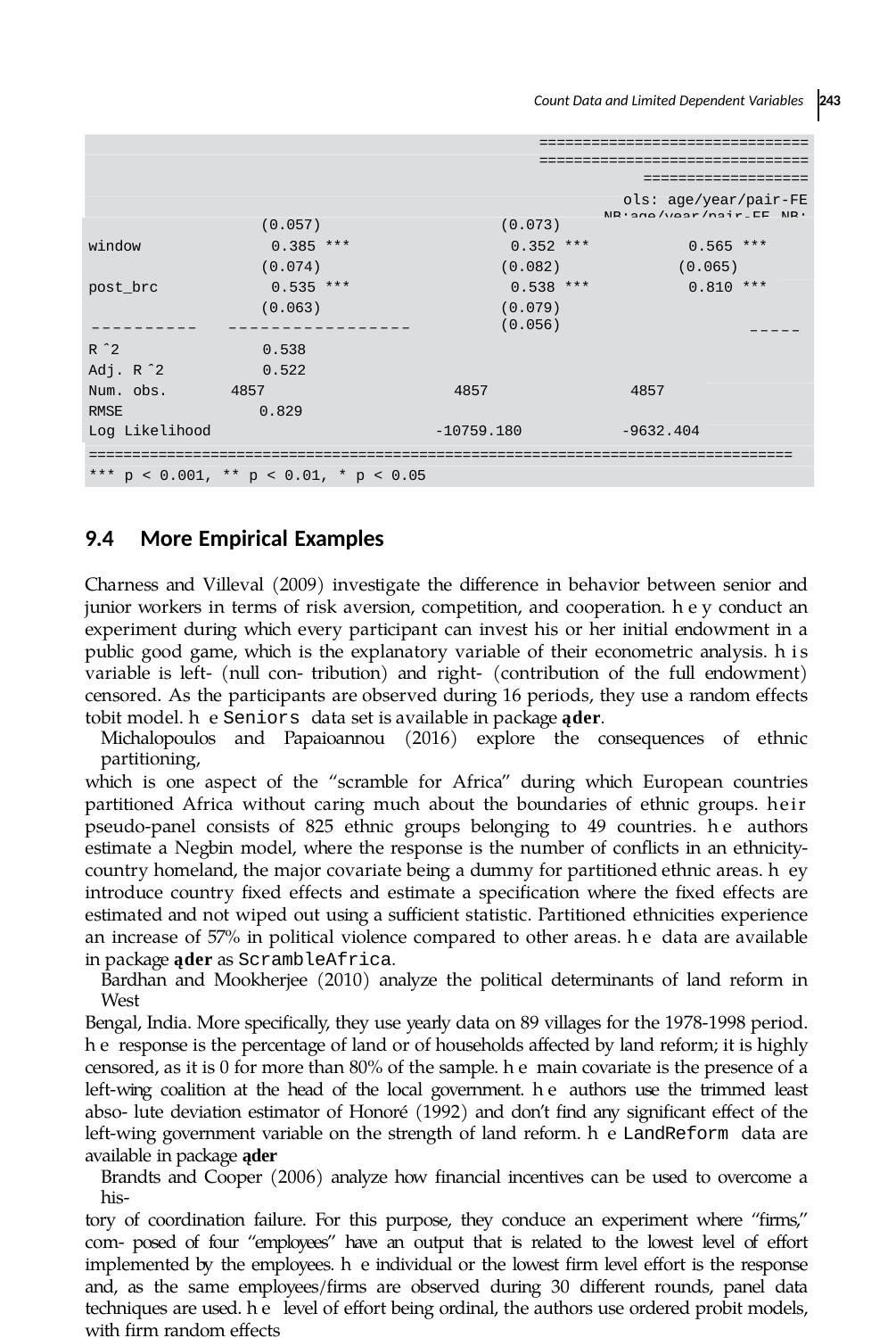

Count Data and Limited Dependent Variables  243

=================================================================================
ols: age/year/pair-FE NB:age/year/pair-FE NB: age/year/article-FE
–––––––––––––––––––––––––––––––––––––––––––––––––––––––––––––––
brcyes	0.501 ***	0.752 ***

|  | (0.057) | (0.073) |  |
| --- | --- | --- | --- |
| window | 0.385 \*\*\* | 0.352 \*\*\* | 0.565 \*\*\* |
|  | (0.074) | (0.082) | (0.065) |
| post\_brc | 0.535 \*\*\* | 0.538 \*\*\* | 0.810 \*\*\* |
| ––––––––––– | (0.063) –––––––––––––––––– | (0.079) (0.056) ––––––––––––––––––––––––––––– |  |

–––––

| R ̂ 2 | 0.538 |  |  |
| --- | --- | --- | --- |
| Adj. R ̂ 2 | 0.522 |  |  |
| Num. obs. | 4857 | 4857 | 4857 |
| RMSE | 0.829 |  |  |
| Log Likelihood |  | -10759.180 | -9632.404 |
=================================================================================
*** p < 0.001, ** p < 0.01, * p < 0.05

9.4	More Empirical Examples

Charness and Villeval (2009) investigate the difference in behavior between senior and junior workers in terms of risk aversion, competition, and cooperation. hey conduct an experiment during which every participant can invest his or her initial endowment in a public good game, which is the explanatory variable of their econometric analysis. his variable is left- (null con- tribution) and right- (contribution of the full endowment) censored. As the participants are observed during 16 periods, they use a random effects tobit model. he Seniors data set is available in package ąder.
Michalopoulos and Papaioannou (2016) explore the consequences of ethnic partitioning,
which is one aspect of the “scramble for Africa” during which European countries partitioned Africa without caring much about the boundaries of ethnic groups. heir pseudo-panel consists of 825 ethnic groups belonging to 49 countries. he authors estimate a Negbin model, where the response is the number of conflicts in an ethnicity-country homeland, the major covariate being a dummy for partitioned ethnic areas. hey introduce country ﬁxed effects and estimate a speciﬁcation where the ﬁxed effects are estimated and not wiped out using a suﬃcient statistic. Partitioned ethnicities experience an increase of 57% in political violence compared to other areas. he data are available in package ąder as ScrambleAfrica.
Bardhan and Mookherjee (2010) analyze the political determinants of land reform in West
Bengal, India. More speciﬁcally, they use yearly data on 89 villages for the 1978-1998 period. he response is the percentage of land or of households affected by land reform; it is highly censored, as it is 0 for more than 80% of the sample. he main covariate is the presence of a left-wing coalition at the head of the local government. he authors use the trimmed least abso- lute deviation estimator of Honoré (1992) and don’t ﬁnd any signiﬁcant effect of the left-wing government variable on the strength of land reform. he LandReform data are available in package ąder
Brandts and Cooper (2006) analyze how ﬁnancial incentives can be used to overcome a his-
tory of coordination failure. For this purpose, they conduce an experiment where “ﬁrms,” com- posed of four “employees” have an output that is related to the lowest level of effort implemented by the employees. he individual or the lowest ﬁrm level effort is the response and, as the same employees/ﬁrms are observed during 30 different rounds, panel data techniques are used. he level of effort being ordinal, the authors use ordered probit models, with ﬁrm random effects